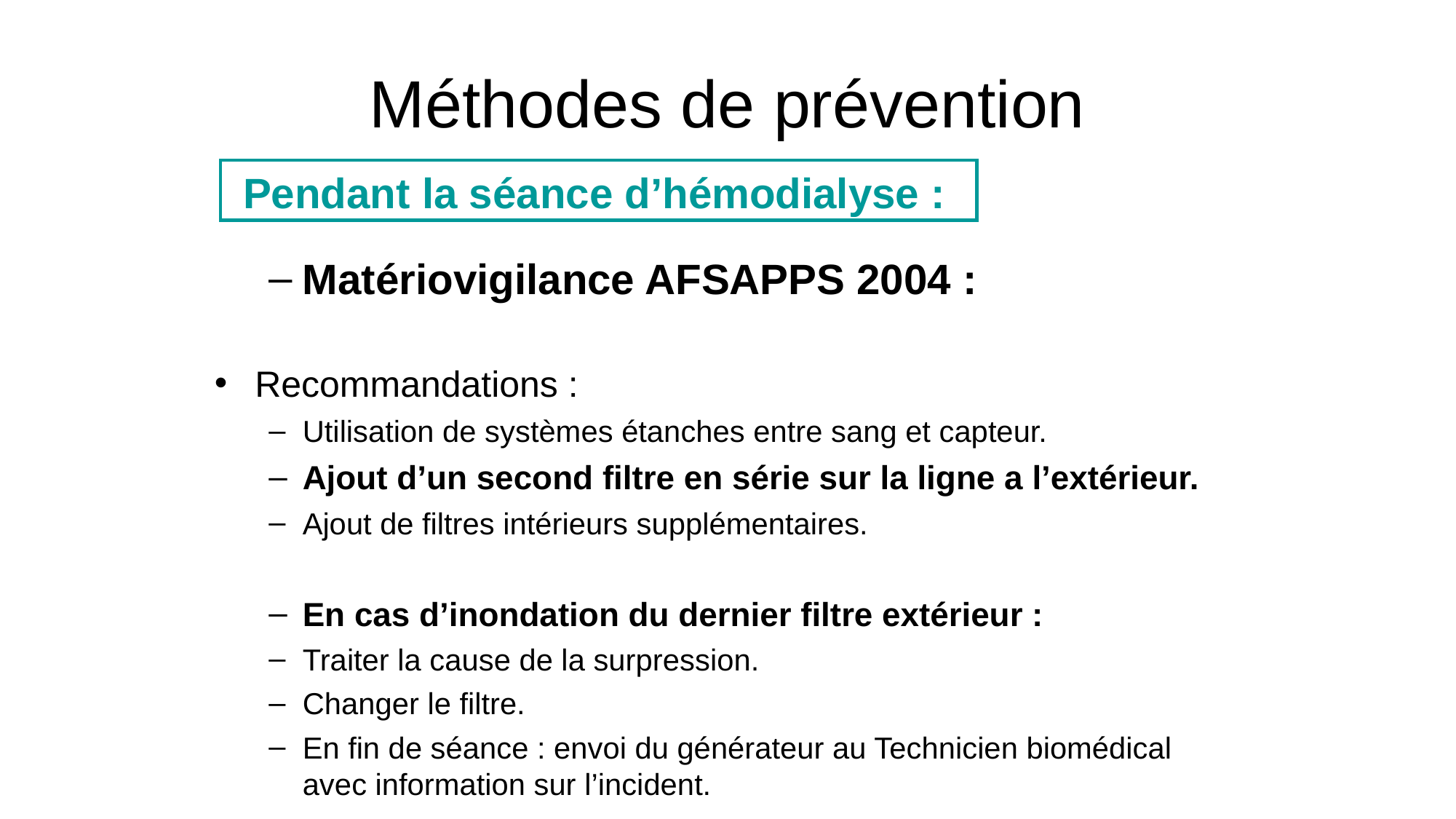

Méthodes de prévention
 Pendant la séance d’hémodialyse :

Matériovigilance AFSAPPS 2004 :

Recommandations :
Utilisation de systèmes étanches entre sang et capteur.
Ajout d’un second filtre en série sur la ligne a l’extérieur.
Ajout de filtres intérieurs supplémentaires.

En cas d’inondation du dernier filtre extérieur :
Traiter la cause de la surpression.
Changer le filtre.
En fin de séance : envoi du générateur au Technicien biomédical avec information sur l’incident.